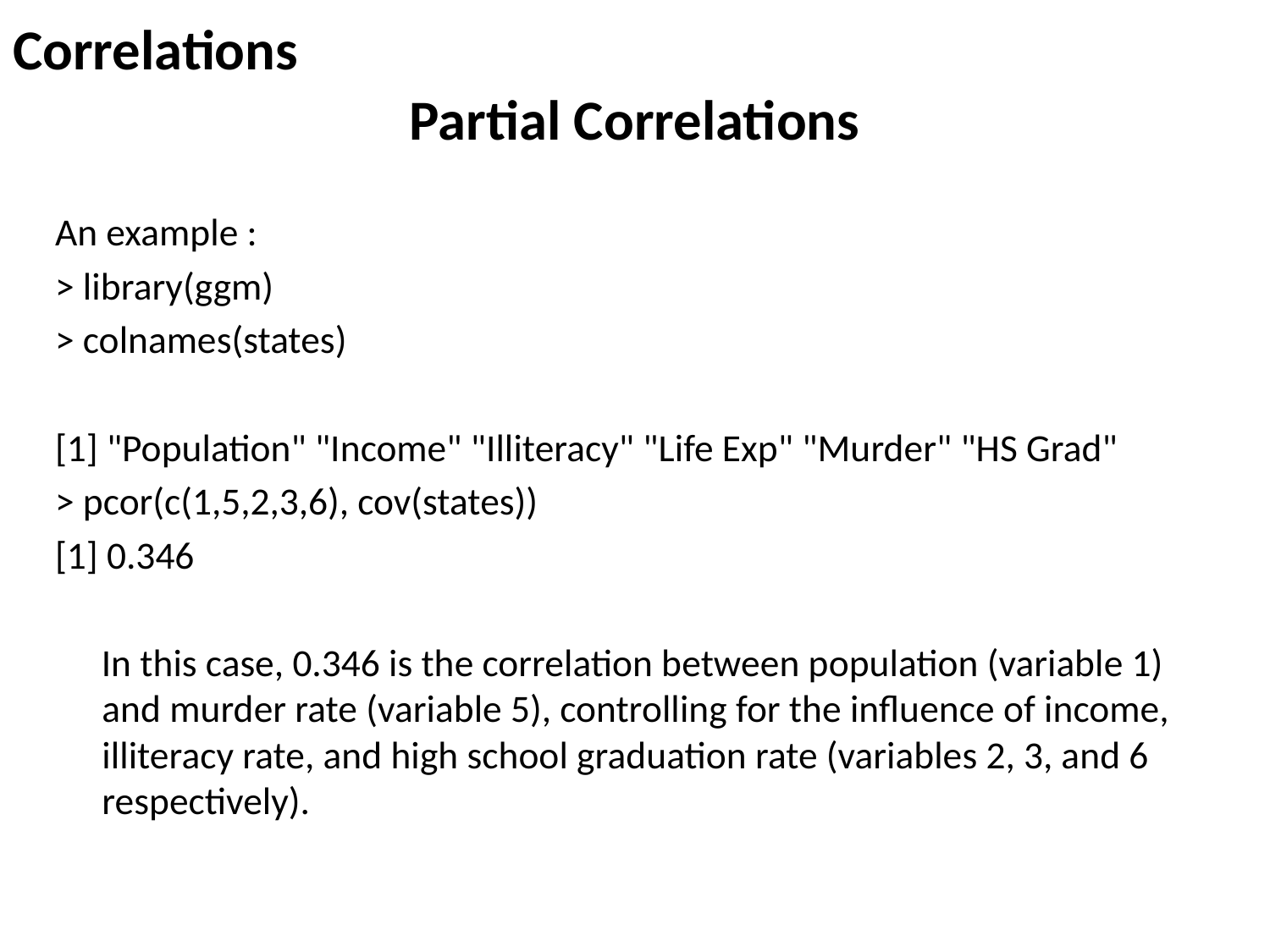

Correlations
# Partial Correlations
An example :
> library(ggm)
> colnames(states)

[1] "Population" "Income" "Illiteracy" "Life Exp" "Murder" "HS Grad"
> pcor(c(1,5,2,3,6), cov(states))
[1] 0.346

In this case, 0.346 is the correlation between population (variable 1) and murder rate (variable 5), controlling for the influence of income, illiteracy rate, and high school graduation rate (variables 2, 3, and 6 respectively).